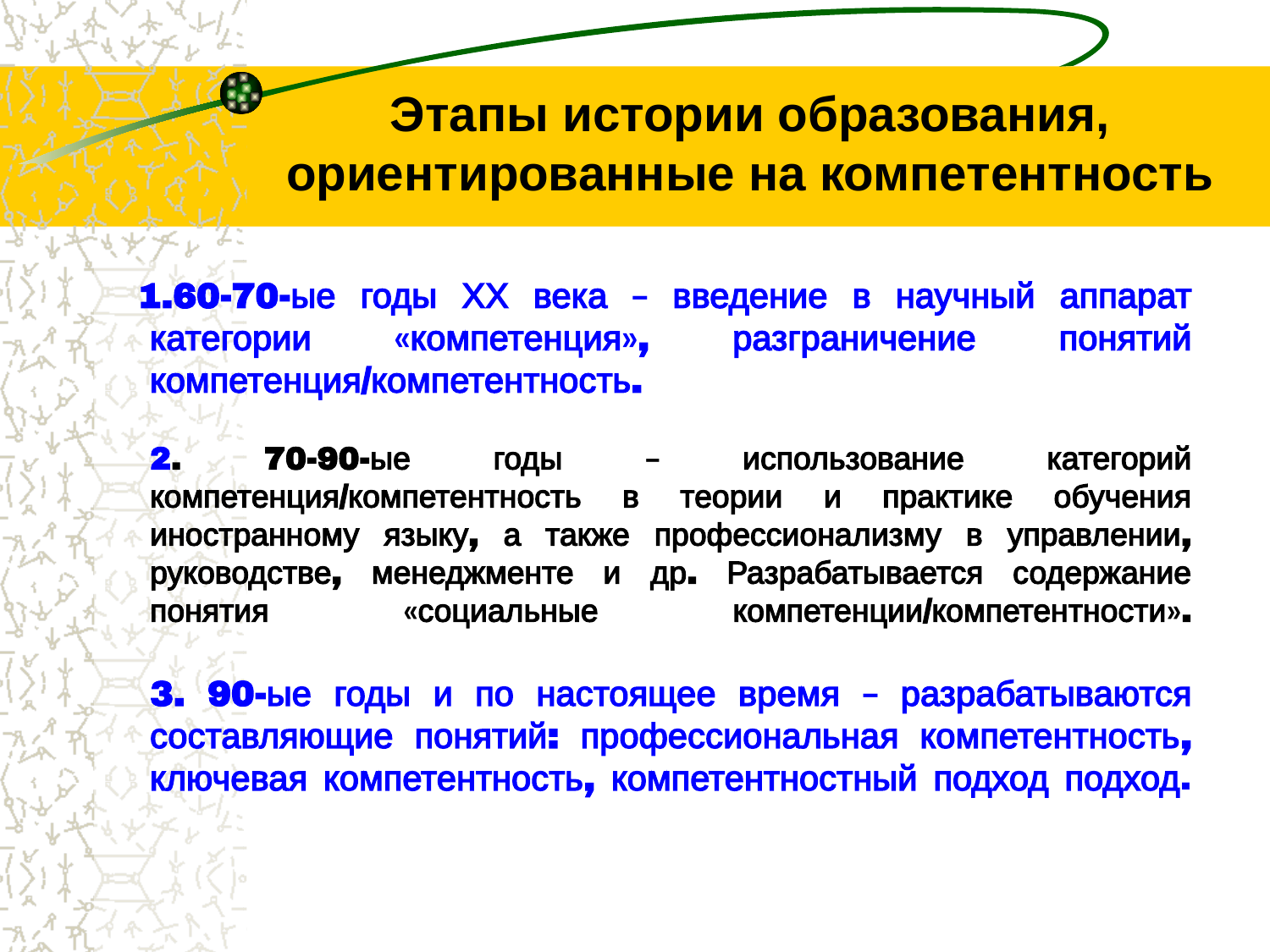

Этапы истории образования, ориентированные на компетентность
# 60-70-ые годы ХХ века – введение в научный аппарат категории «компетенция», разграничение понятий компетенция/компетентность. 2. 70-90-ые годы – использование категорий компетенция/компетентность в теории и практике обучения иностранному языку, а также профессионализму в управлении, руководстве, менеджменте и др. Разрабатывается содержание понятия «социальные компетенции/компетентности». 3. 90-ые годы и по настоящее время – разрабатываются составляющие понятий: профессиональная компетентность, ключевая компетентность, компетентностный подход подход.